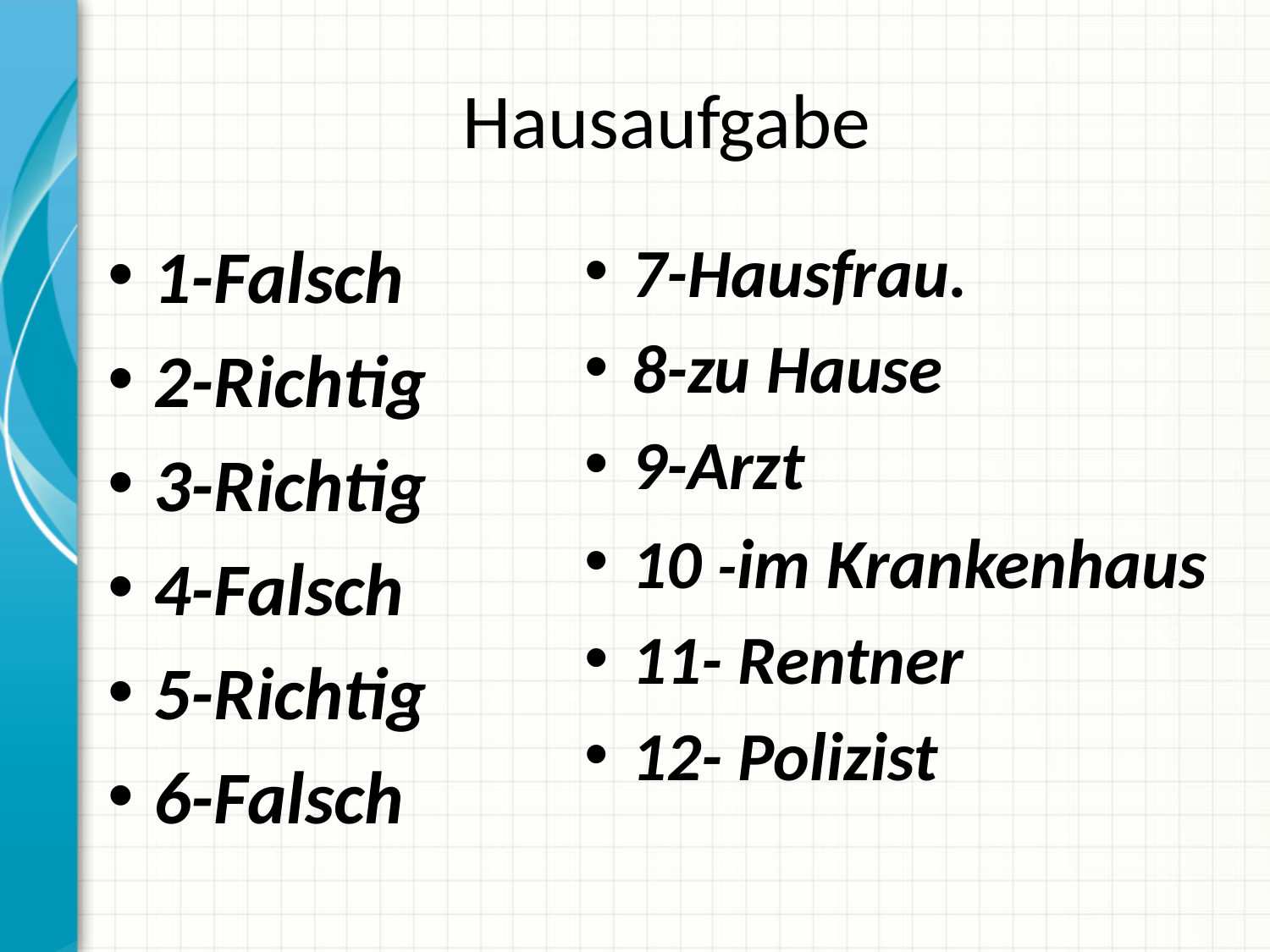

# Hausaufgabe
1-Falsch
2-Richtig
3-Richtig
4-Falsch
5-Richtig
6-Falsch

7-Hausfrau.
8-zu Hause
9-Arzt
10 -im Krankenhaus
11- Rentner
12- Polizist